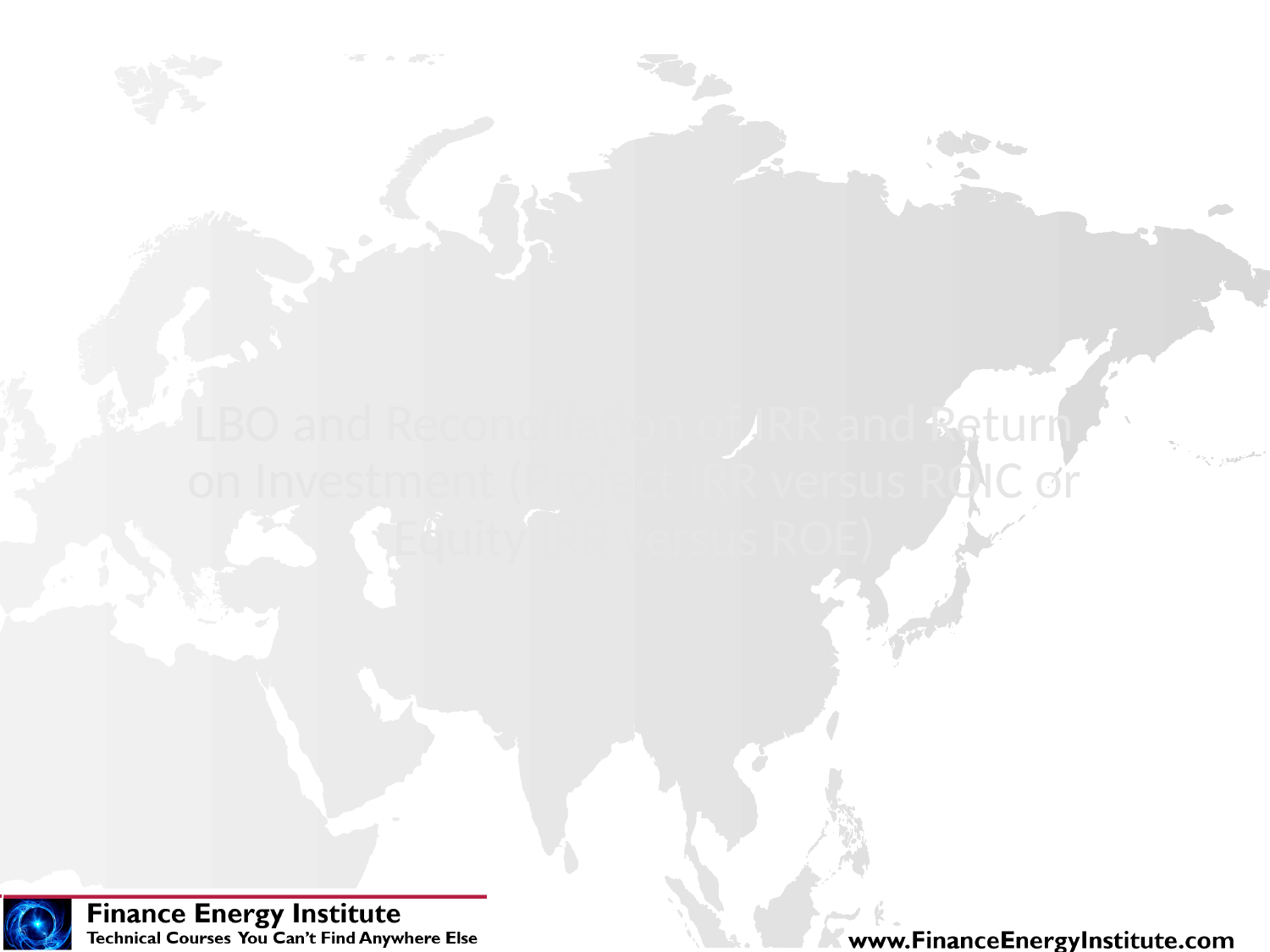

# LBO and Reconciliation of IRR and Return on Investment (Project IRR versus ROIC or Equity IRR versus ROE)